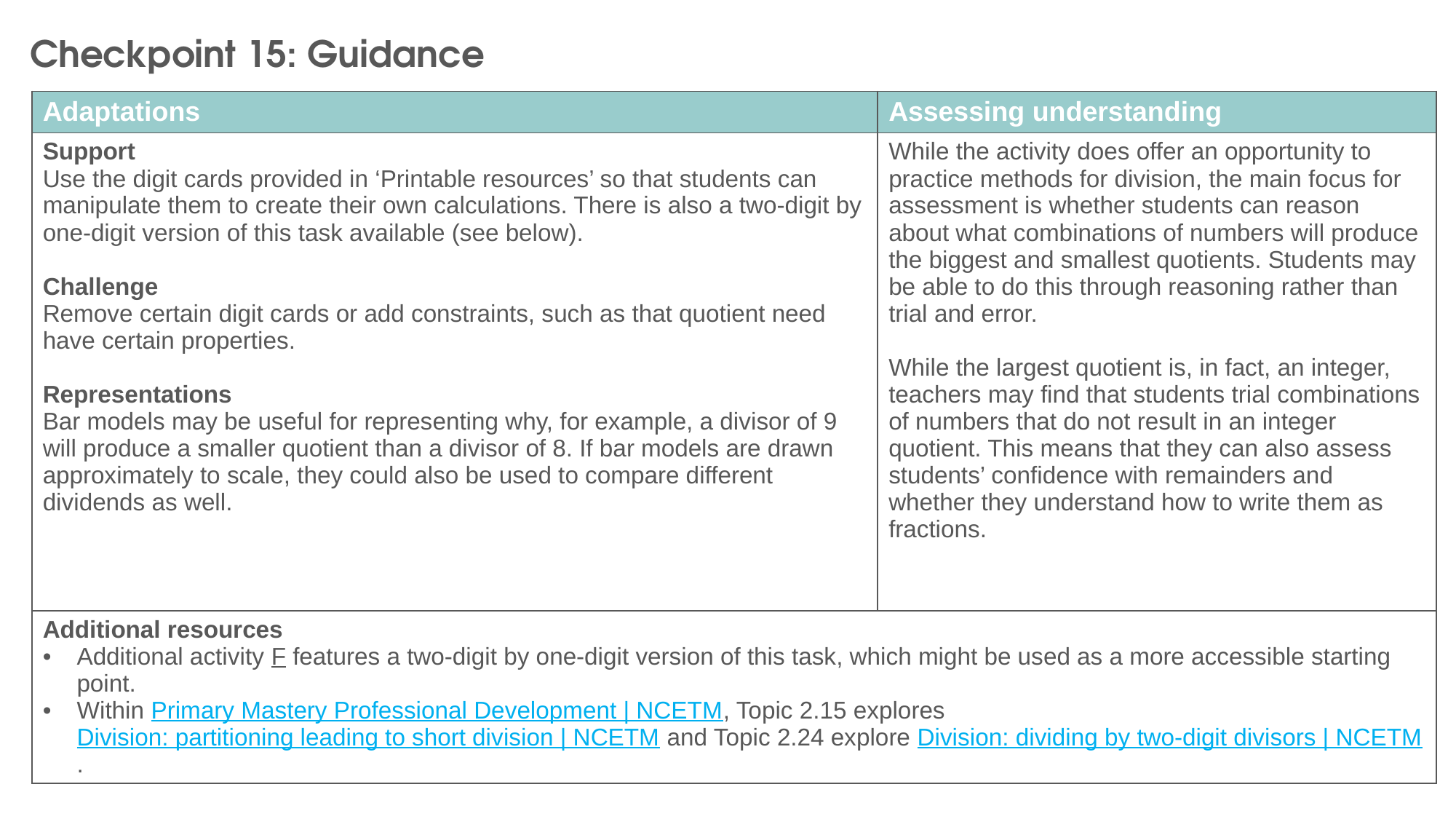

Checkpoint 15: Guidance
| Adaptations | Assessing understanding |
| --- | --- |
| Support Use the digit cards provided in ‘Printable resources’ so that students can manipulate them to create their own calculations. There is also a two-digit by one-digit version of this task available (see below). Challenge Remove certain digit cards or add constraints, such as that quotient need have certain properties. Representations Bar models may be useful for representing why, for example, a divisor of 9 will produce a smaller quotient than a divisor of 8. If bar models are drawn approximately to scale, they could also be used to compare different dividends as well. | While the activity does offer an opportunity to practice methods for division, the main focus for assessment is whether students can reason about what combinations of numbers will produce the biggest and smallest quotients. Students may be able to do this through reasoning rather than trial and error. While the largest quotient is, in fact, an integer, teachers may find that students trial combinations of numbers that do not result in an integer quotient. This means that they can also assess students’ confidence with remainders and whether they understand how to write them as fractions. |
| Additional resources Additional activity F features a two-digit by one-digit version of this task, which might be used as a more accessible starting point. Within Primary Mastery Professional Development | NCETM, Topic 2.15 explores Division: partitioning leading to short division | NCETM and Topic 2.24 explore Division: dividing by two-digit divisors | NCETM. |  |